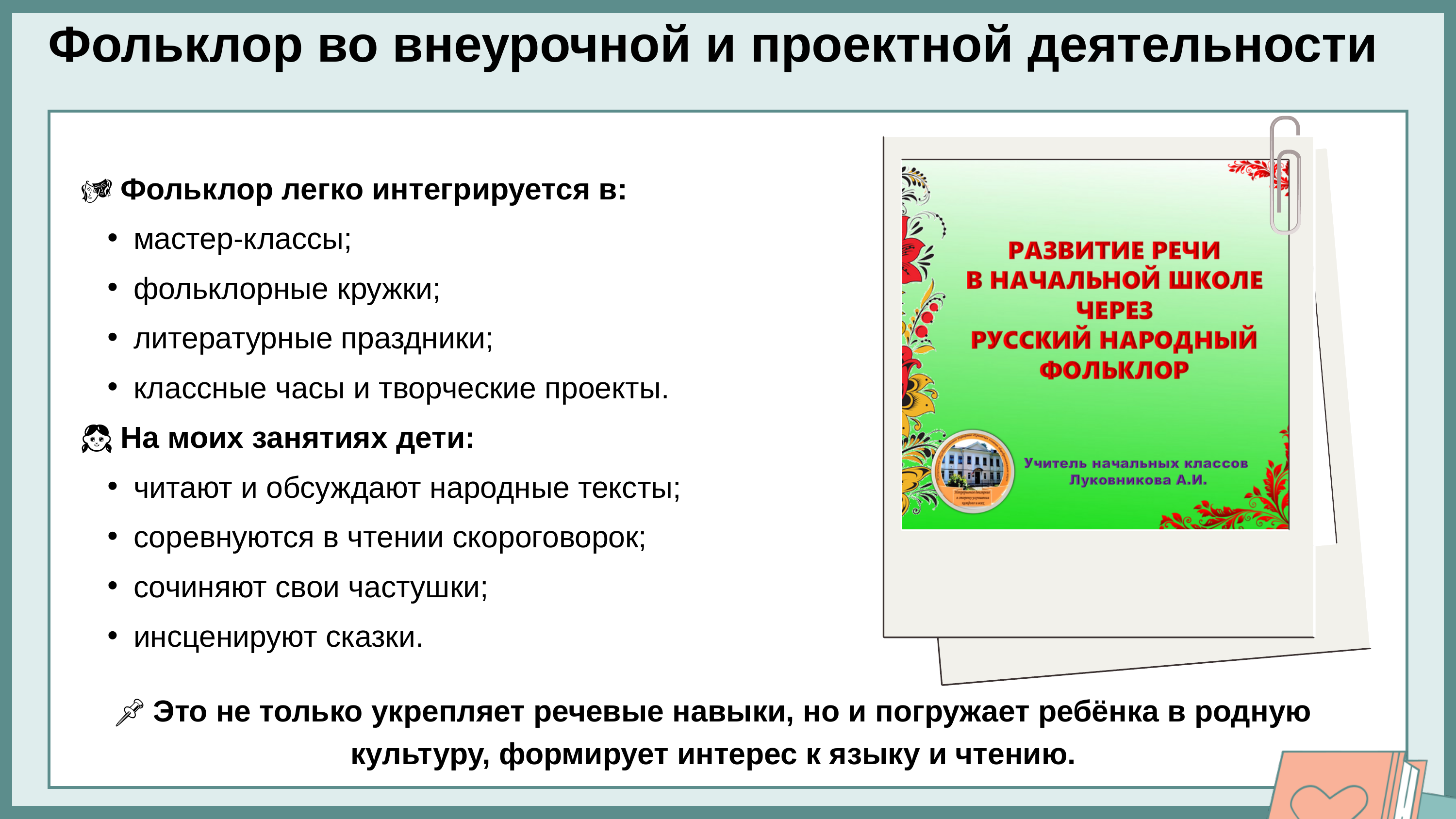

Фольклор во внеурочной и проектной деятельности

🎭 Фольклор легко интегрируется в:
мастер-классы;
фольклорные кружки;
литературные праздники;
классные часы и творческие проекты.
👧 На моих занятиях дети:
читают и обсуждают народные тексты;
соревнуются в чтении скороговорок;
сочиняют свои частушки;
инсценируют сказки.
📌 Это не только укрепляет речевые навыки, но и погружает ребёнка в родную культуру, формирует интерес к языку и чтению.